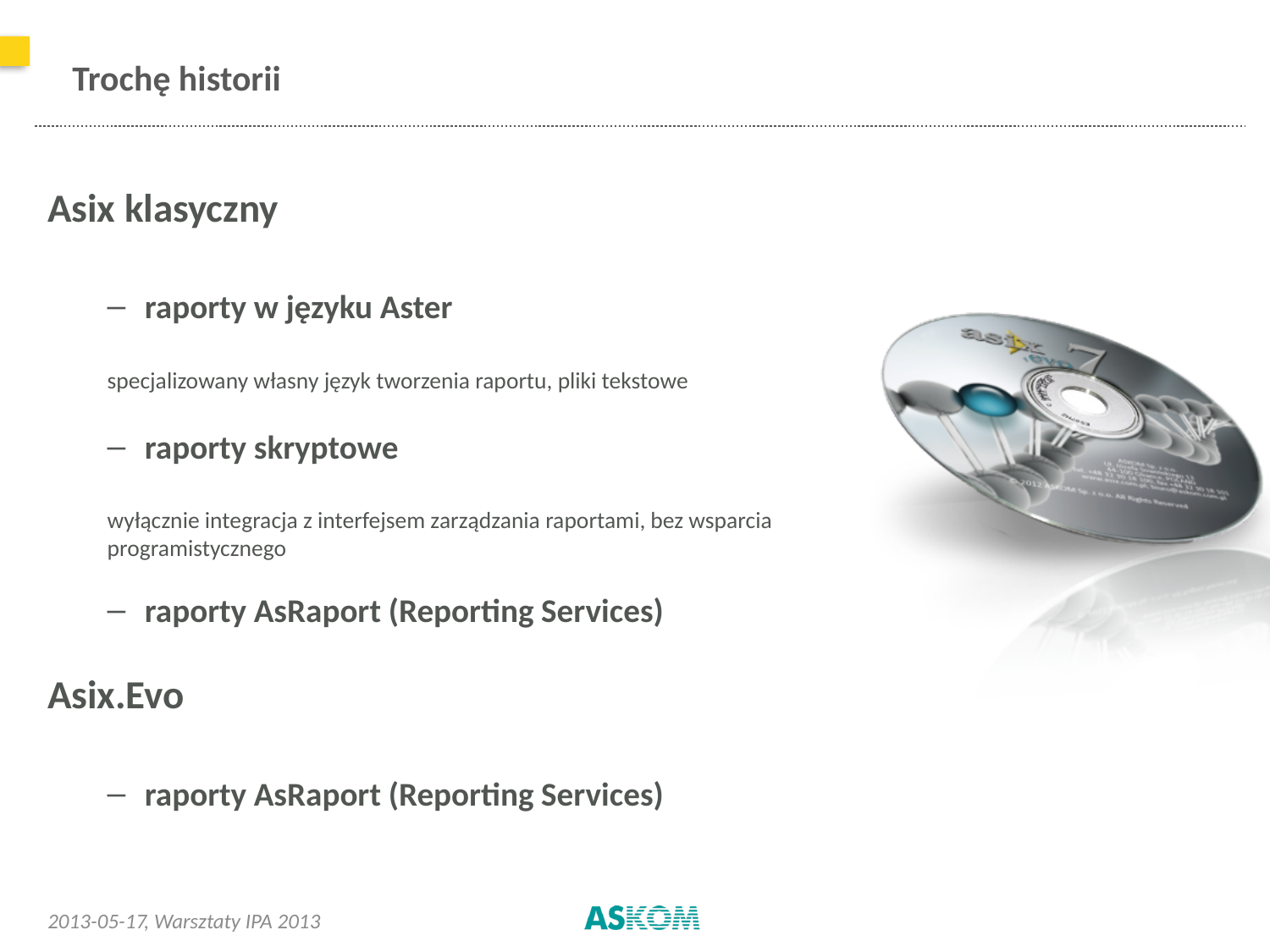

# Trochę historii
Asix klasyczny

raporty w języku Aster

specjalizowany własny język tworzenia raportu, pliki tekstowe

raporty skryptowe

wyłącznie integracja z interfejsem zarządzania raportami, bez wsparcia programistycznego

raporty AsRaport (Reporting Services)

Asix.Evo

raporty AsRaport (Reporting Services)

2013-05-17
, Warsztaty IPA 2013